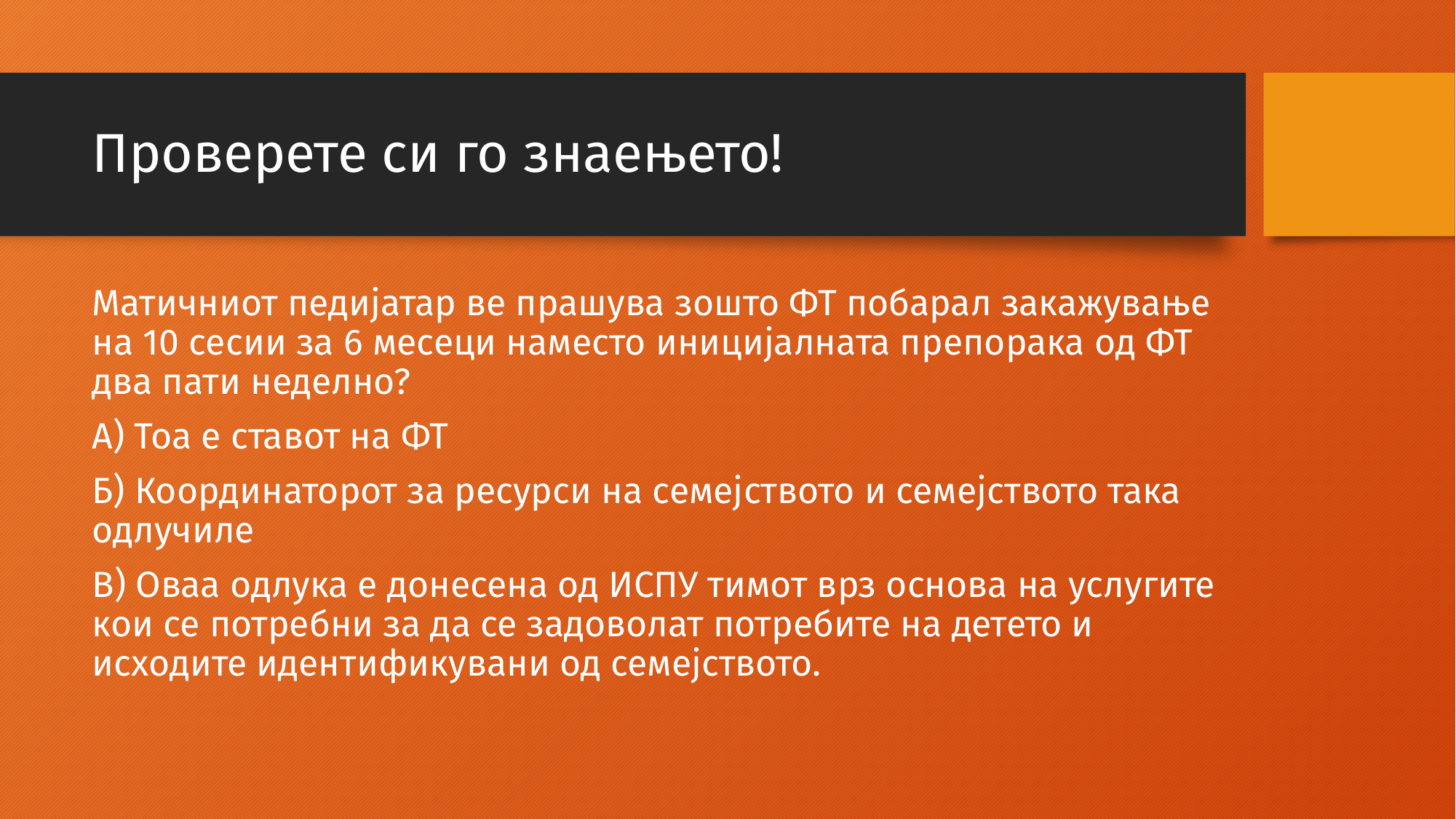

# Проверете си го знаењето!
Матичниот педијатар ве прашува зошто ФТ побарал закажување на 10 сесии за 6 месеци наместо иницијалната препорака од ФТ два пати неделно?
А) Тоа е ставот на ФТ
Б) Координаторот за ресурси на семејството и семејството така одлучиле
В) Оваа одлука е донесена од ИСПУ тимот врз основа на услугите кои се потребни за да се задоволат потребите на детето и исходите идентификувани од семејството.